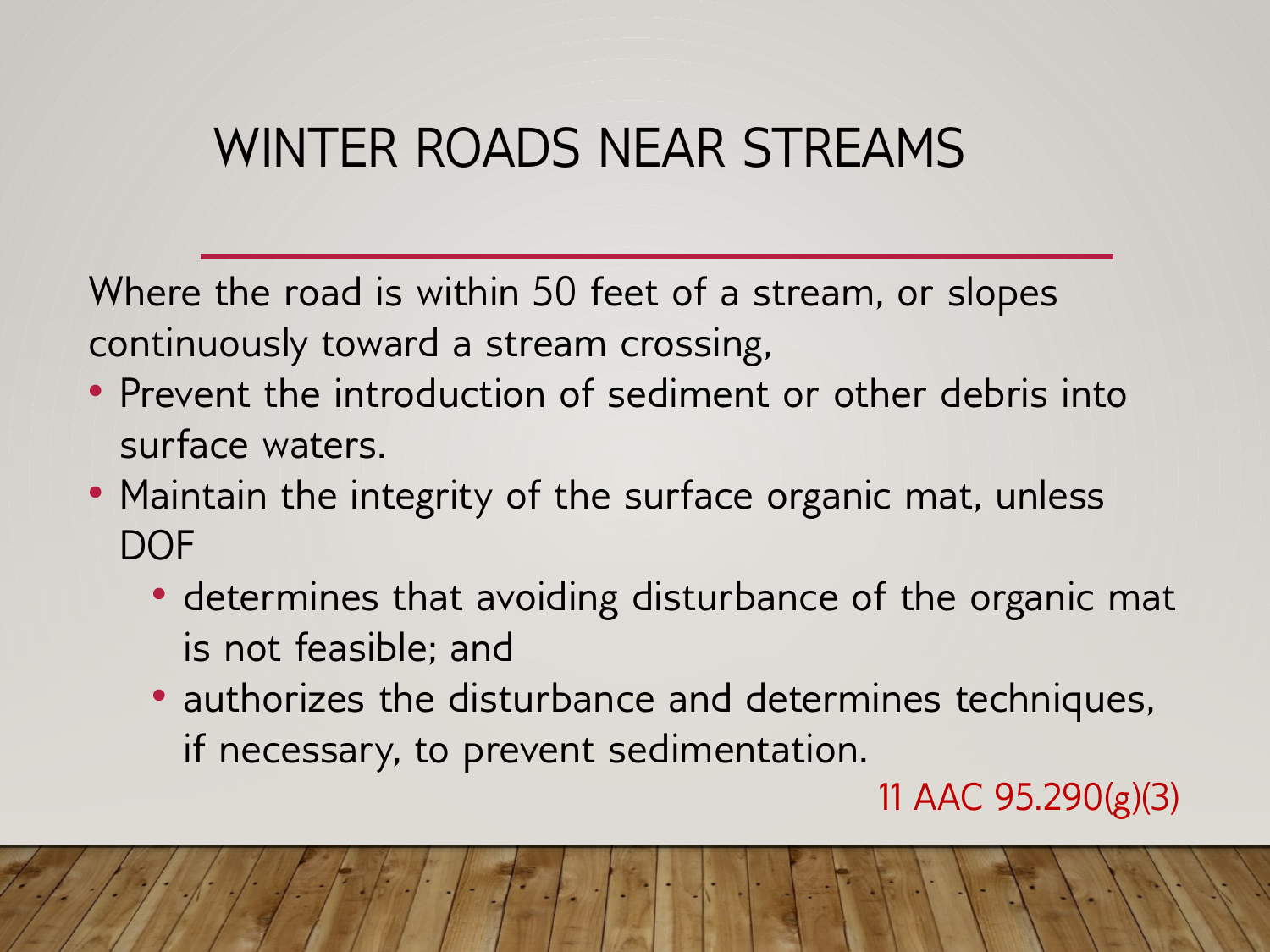

# Winter roads near streams
Where the road is within 50 feet of a stream, or slopes continuously toward a stream crossing,
Prevent the introduction of sediment or other debris into surface waters.
Maintain the integrity of the surface organic mat, unless DOF
determines that avoiding disturbance of the organic mat is not feasible; and
authorizes the disturbance and determines techniques, if necessary, to prevent sedimentation.
11 AAC 95.290(g)(3)